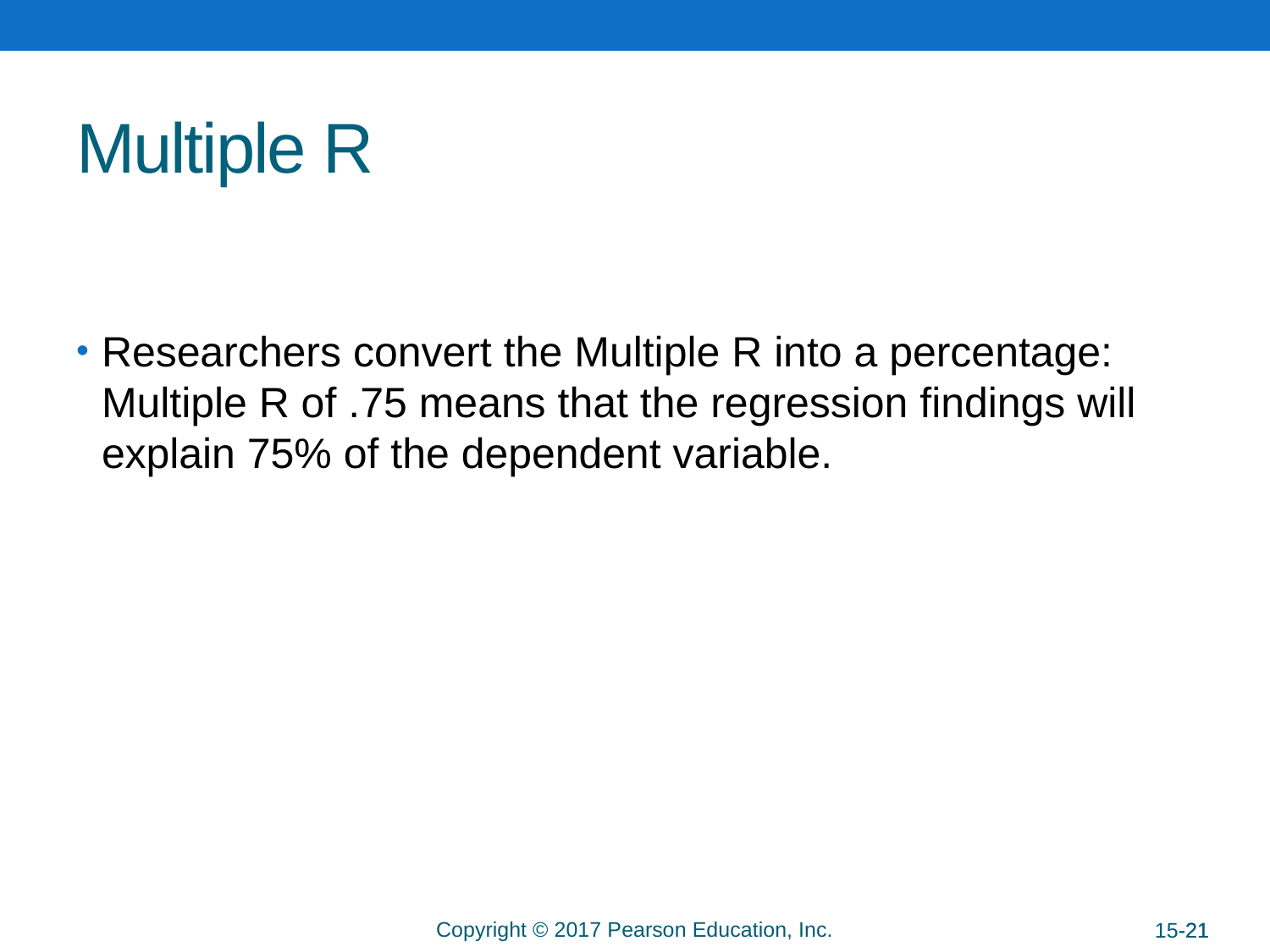

# Multiple R
Researchers convert the Multiple R into a percentage: Multiple R of .75 means that the regression findings will explain 75% of the dependent variable.